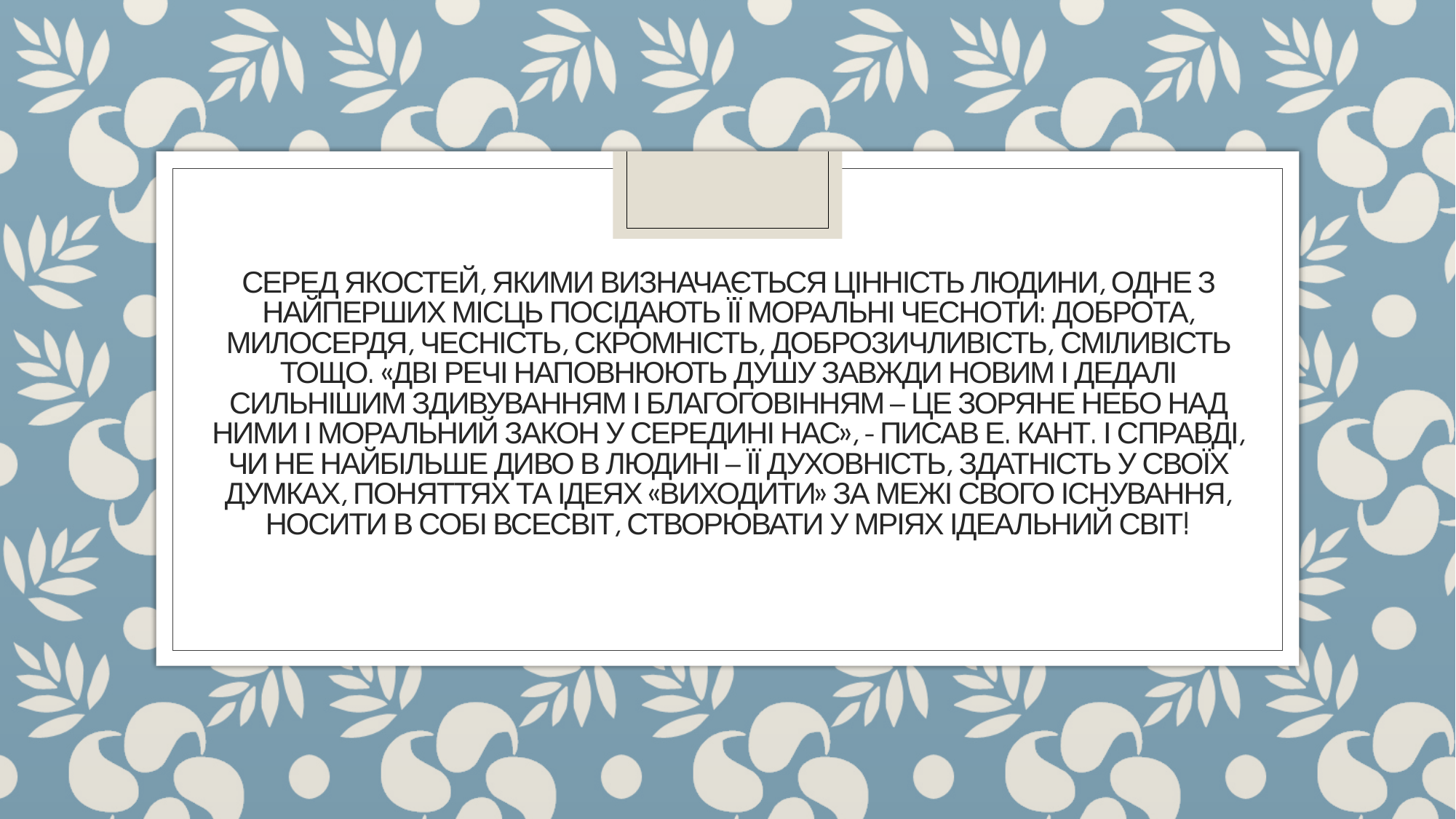

# Серед якостей, якими визначається цінність людини, одне з найперших місць посідають її моральні чесноти: доброта, милосердя, чесність, скромність, доброзичливість, сміливість тощо. «Дві речі наповнюють душу завжди новим і дедалі сильнішим здивуванням і благоговінням – це зоряне небо над ними і моральний закон у середині нас», - писав Е. Кант. І справді, чи не найбільше диво в людині – її духовність, здатність у своїх думках, поняттях та ідеях «виходити» за межі свого існування, носити в собі Всесвіт, Створювати у мріях ідеальний світ!